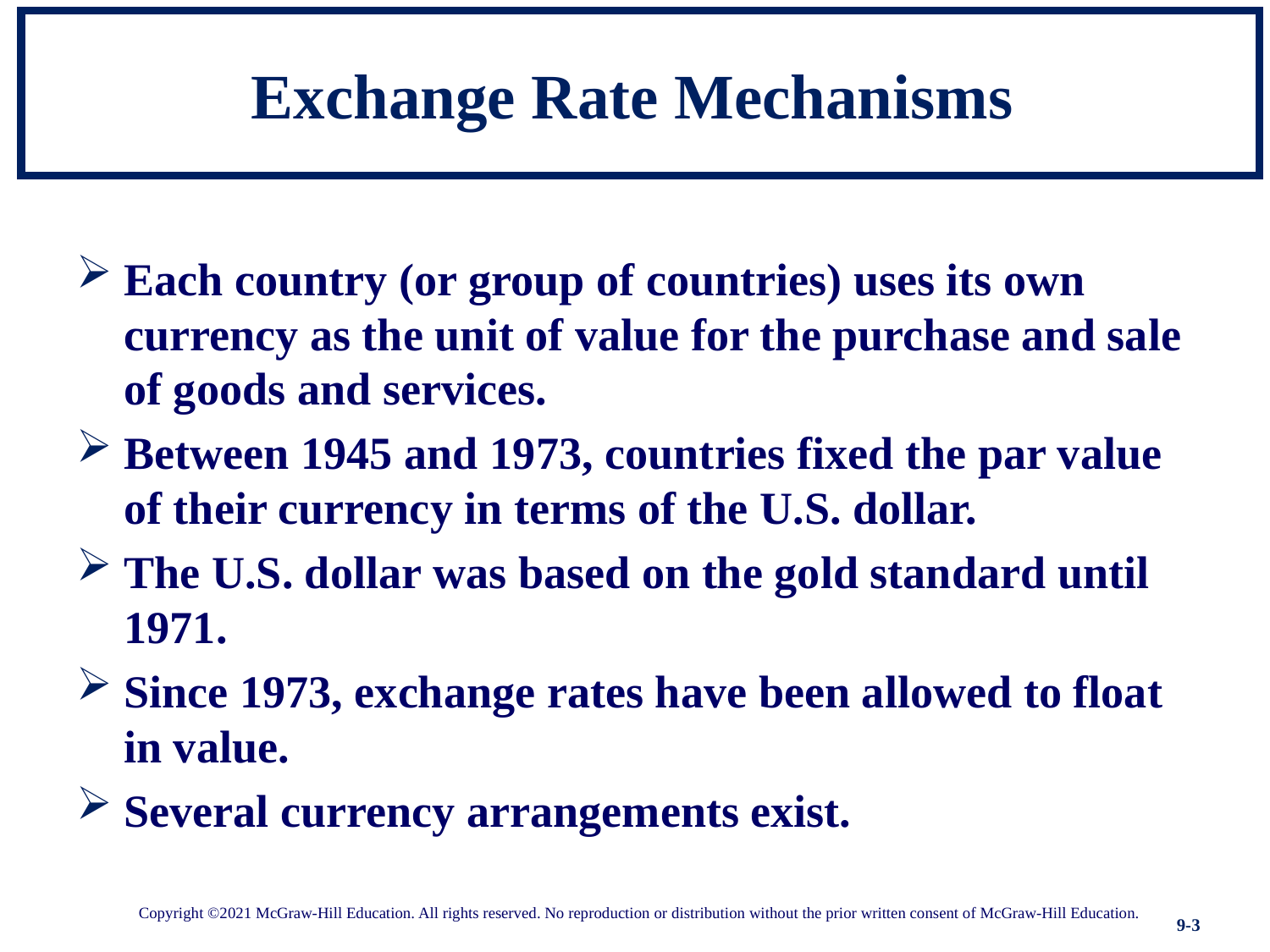

# Exchange Rate Mechanisms
Each country (or group of countries) uses its own currency as the unit of value for the purchase and sale of goods and services.
Between 1945 and 1973, countries fixed the par value of their currency in terms of the U.S. dollar.
The U.S. dollar was based on the gold standard until 1971.
Since 1973, exchange rates have been allowed to float in value.
Several currency arrangements exist.
Copyright ©2021 McGraw-Hill Education. All rights reserved. No reproduction or distribution without the prior written consent of McGraw-Hill Education.
9-3